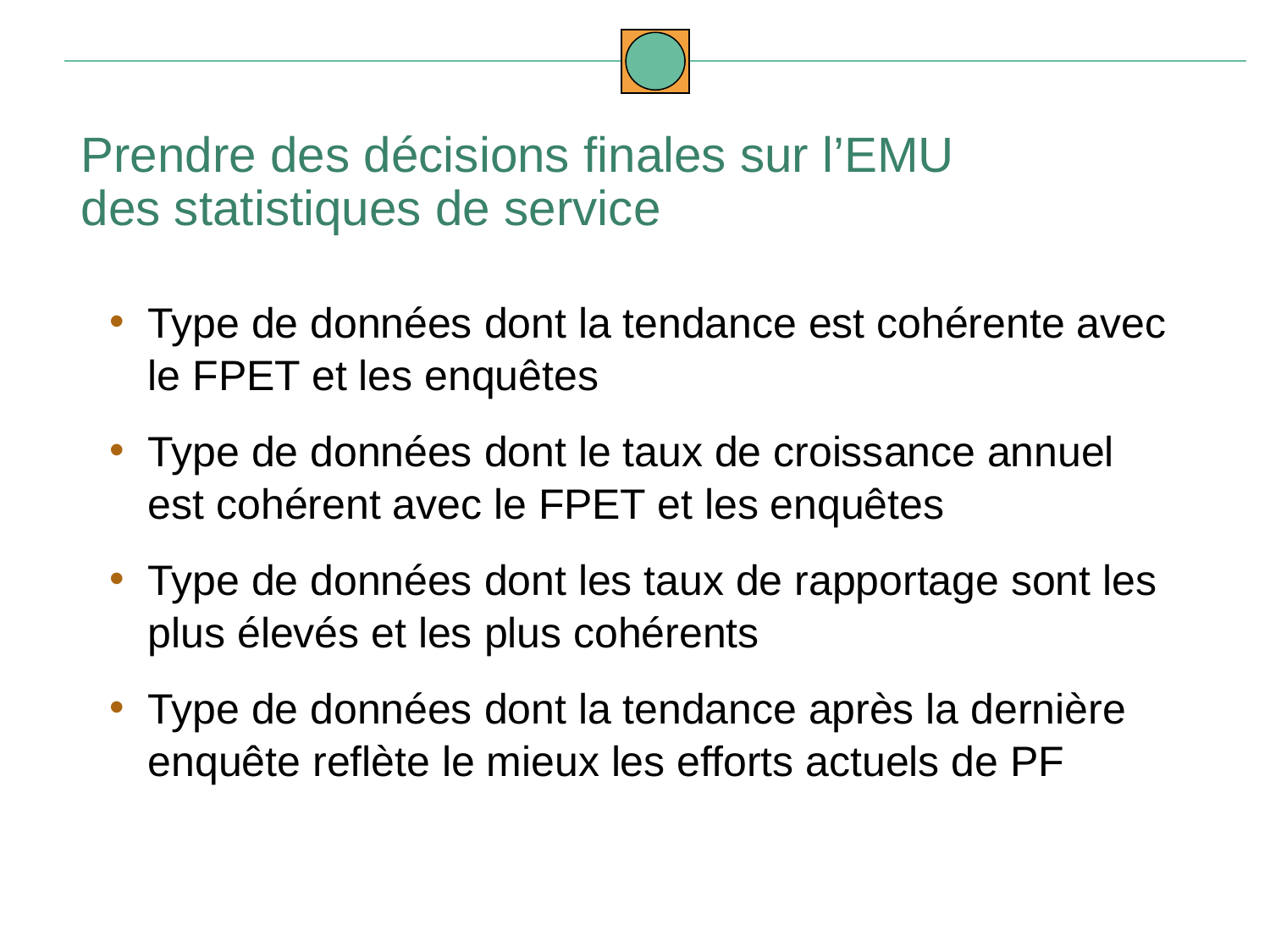

Prendre des décisions finales sur l’EMU
des statistiques de service
Type de données dont la tendance est cohérente avec le FPET et les enquêtes
Type de données dont le taux de croissance annuel est cohérent avec le FPET et les enquêtes
Type de données dont les taux de rapportage sont les plus élevés et les plus cohérents
Type de données dont la tendance après la dernière enquête reflète le mieux les efforts actuels de PF